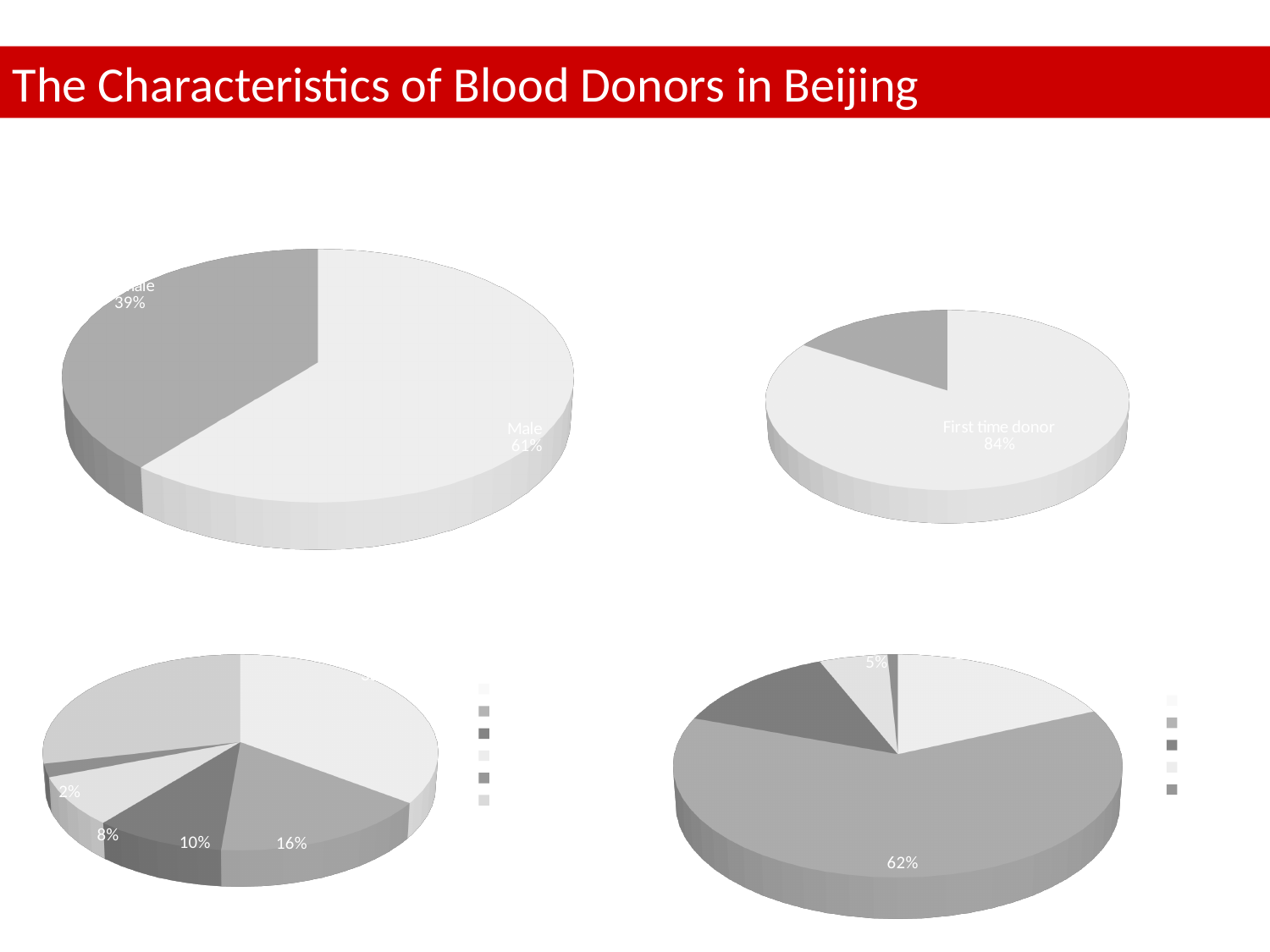

The Characteristics of Blood Donors in Beijing

[unsupported chart]

[unsupported chart]

[unsupported chart]

[unsupported chart]